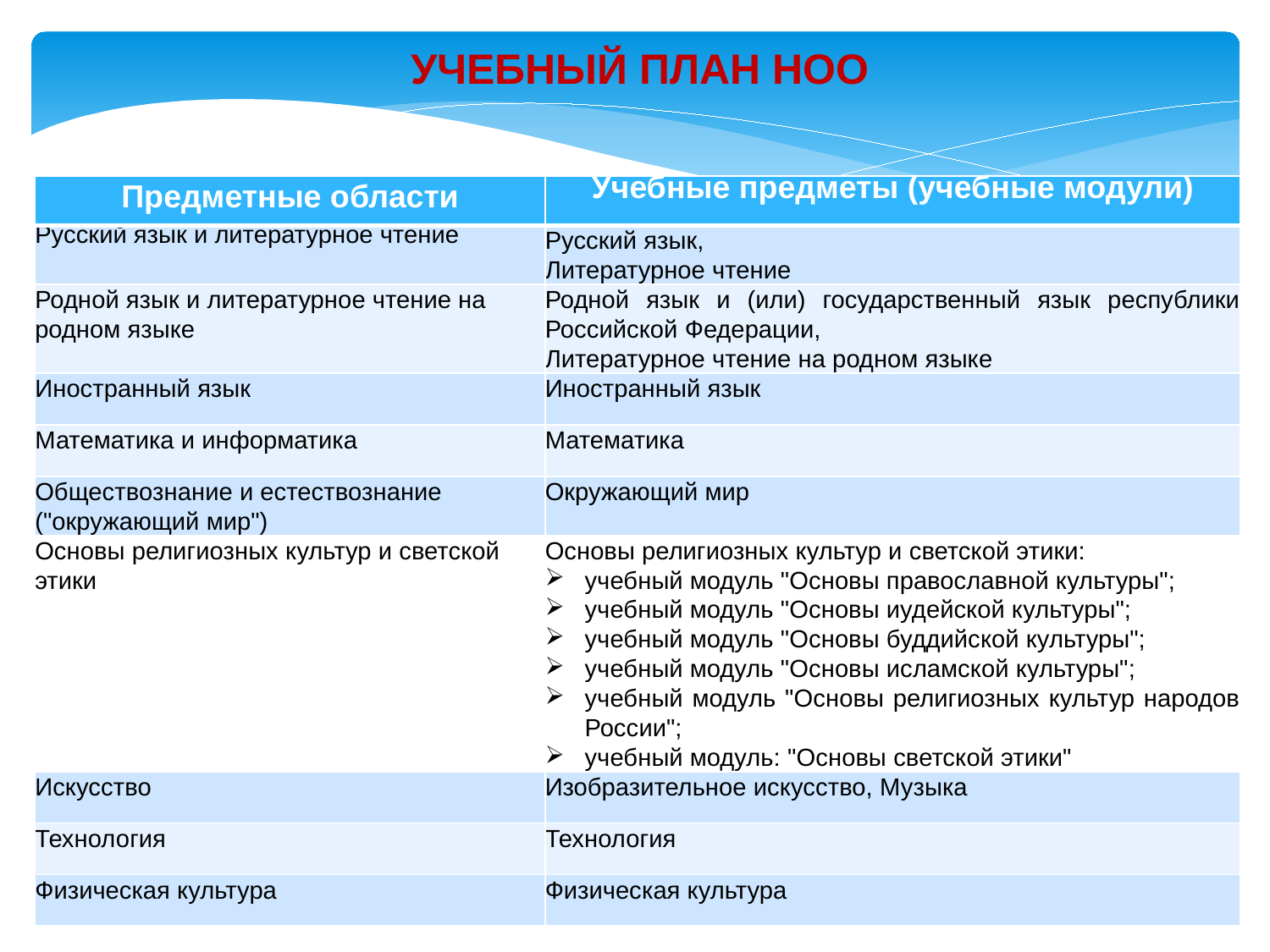

УЧЕБНЫЙ ПЛАН НОО
| Предметные области | Учебные предметы (учебные модули) |
| --- | --- |
| Русский язык и литературное чтение | Русский язык, Литературное чтение |
| Родной язык и литературное чтение на родном языке | Родной язык и (или) государственный язык республики Российской Федерации, Литературное чтение на родном языке |
| Иностранный язык | Иностранный язык |
| Математика и информатика | Математика |
| Обществознание и естествознание ("окружающий мир") | Окружающий мир |
| Основы религиозных культур и светской этики | Основы религиозных культур и светской этики: учебный модуль "Основы православной культуры"; учебный модуль "Основы иудейской культуры"; учебный модуль "Основы буддийской культуры"; учебный модуль "Основы исламской культуры"; учебный модуль "Основы религиозных культур народов России"; учебный модуль: "Основы светской этики" |
| Искусство | Изобразительное искусство, Музыка |
| Технология | Технология |
| Физическая культура | Физическая культура |